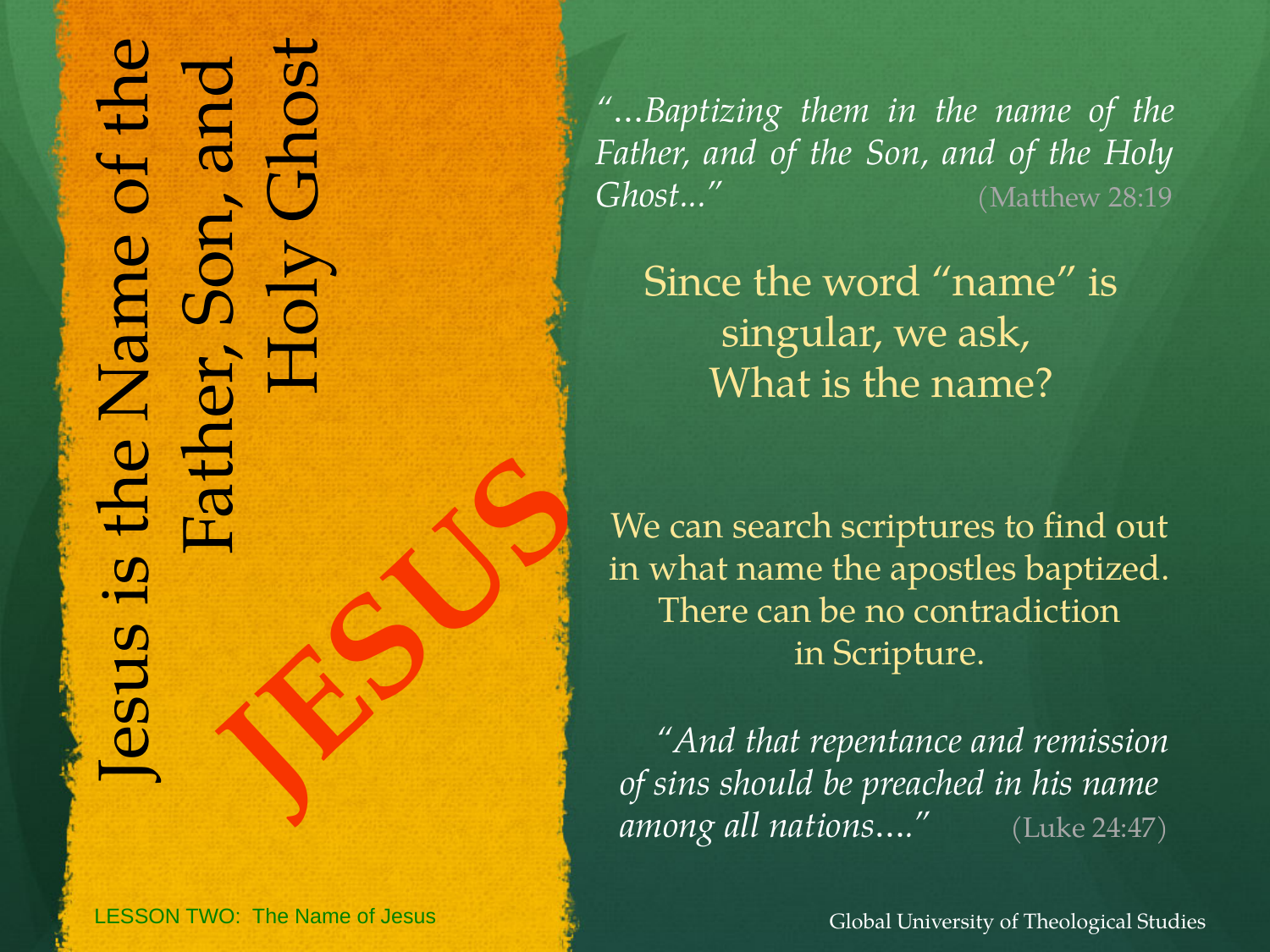

Jesus is the Name of the Father, Son, and
Holy Ghost
“…Baptizing them in the name of the Father, and of the Son, and of the Holy Ghost...”    		(Matthew 28:19
Since the word “name” is singular, we ask,
What is the name?
We can search scriptures to find out in what name the apostles baptized.
There can be no contradiction
in Scripture.
JESUS
    “And that repentance and remission of sins should be preached in his name among all nations….”         (Luke 24:47)
Global University of Theological Studies
LESSON TWO:  The Name of Jesus